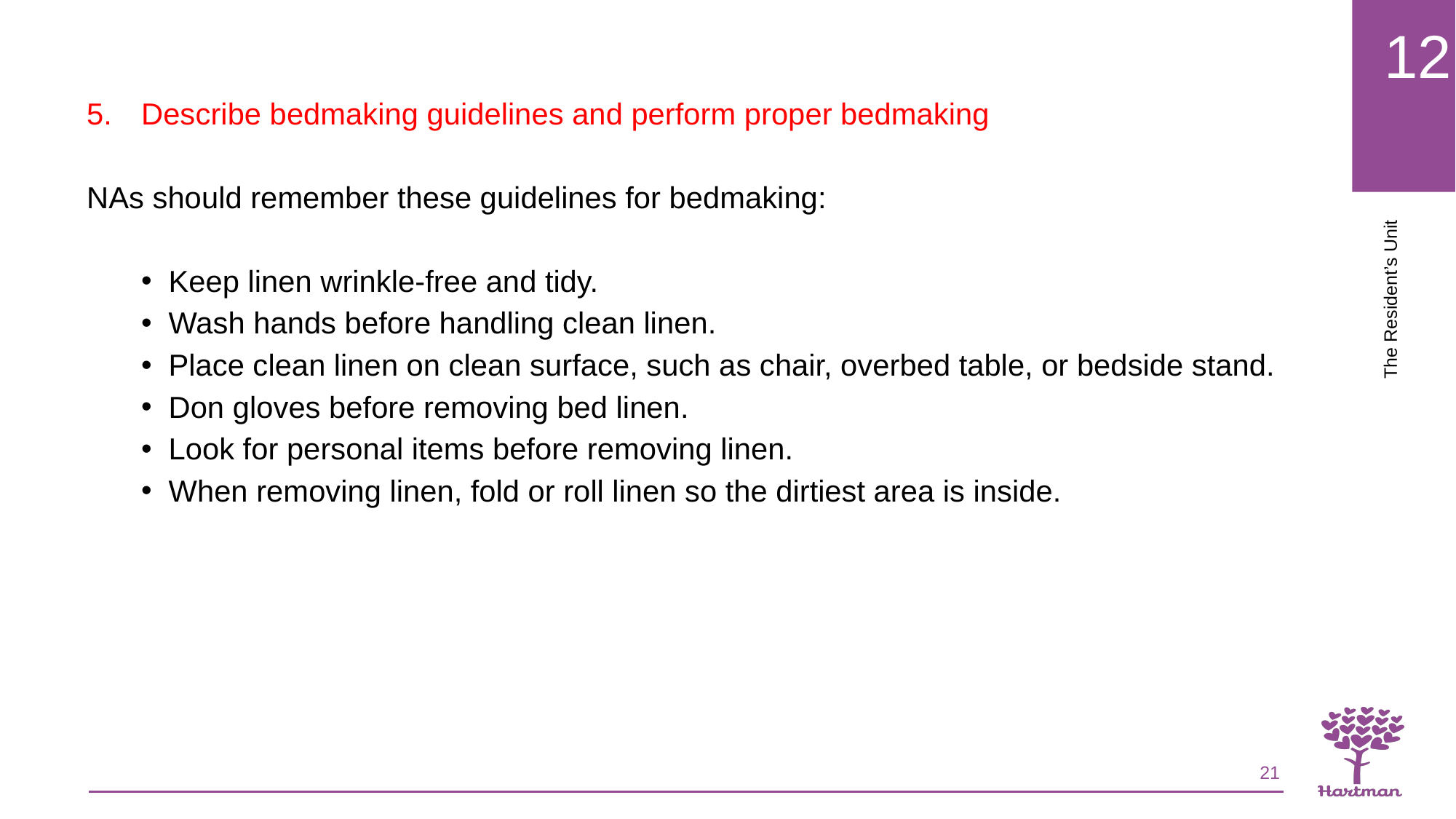

Describe bedmaking guidelines and perform proper bedmaking

NAs should remember these guidelines for bedmaking:

Keep linen wrinkle-free and tidy.
Wash hands before handling clean linen.
Place clean linen on clean surface, such as chair, overbed table, or bedside stand.
Don gloves before removing bed linen.
Look for personal items before removing linen.
When removing linen, fold or roll linen so the dirtiest area is inside.

21